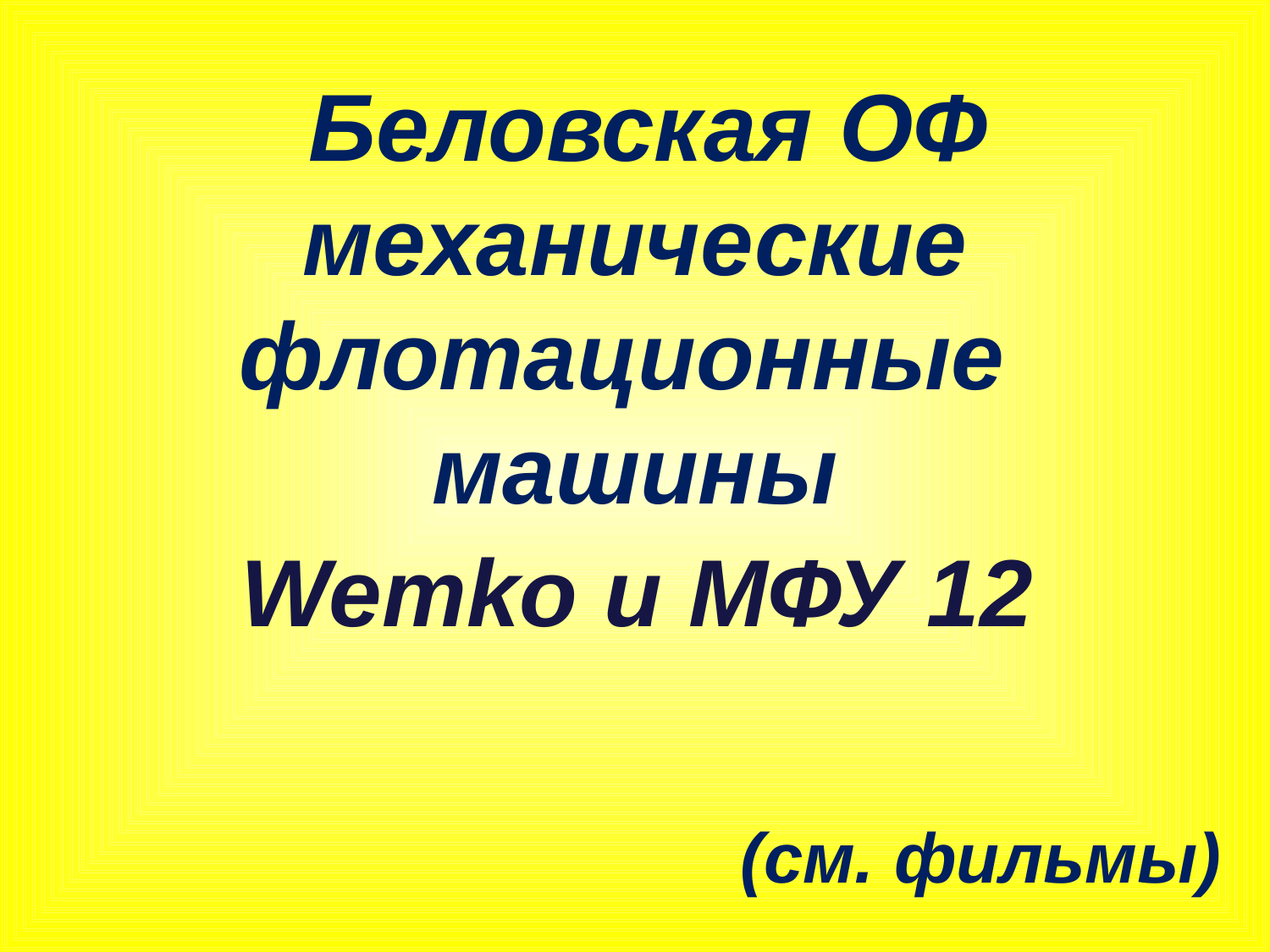

Беловская ОФ механические флотационные
машины
Wemko и МФУ 12
(см. фильмы)